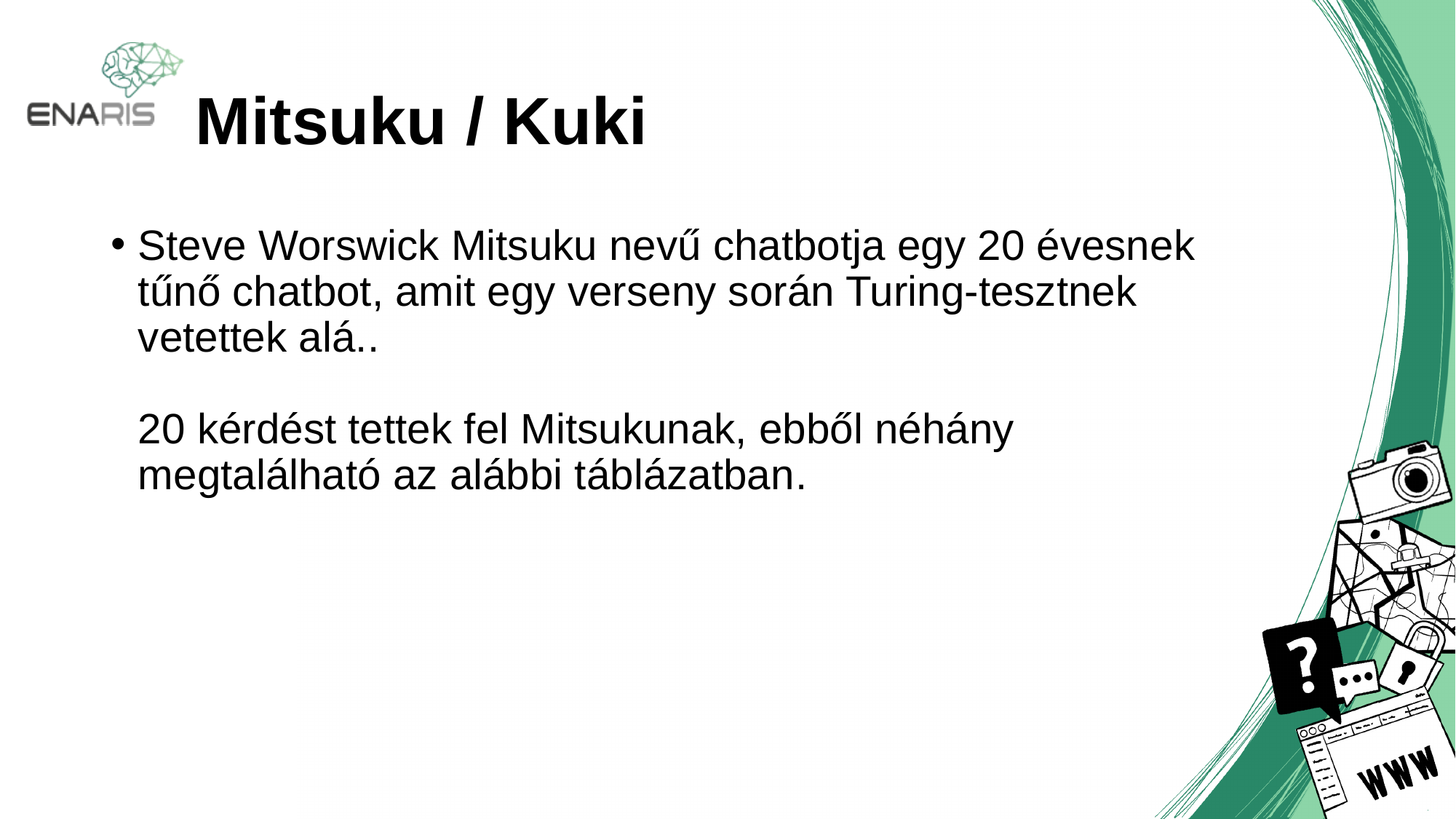

# Mitsuku / Kuki
Steve Worswick Mitsuku nevű chatbotja egy 20 évesnek tűnő chatbot, amit egy verseny során Turing-tesztnek vetettek alá..
20 kérdést tettek fel Mitsukunak, ebből néhány megtalálható az alábbi táblázatban.